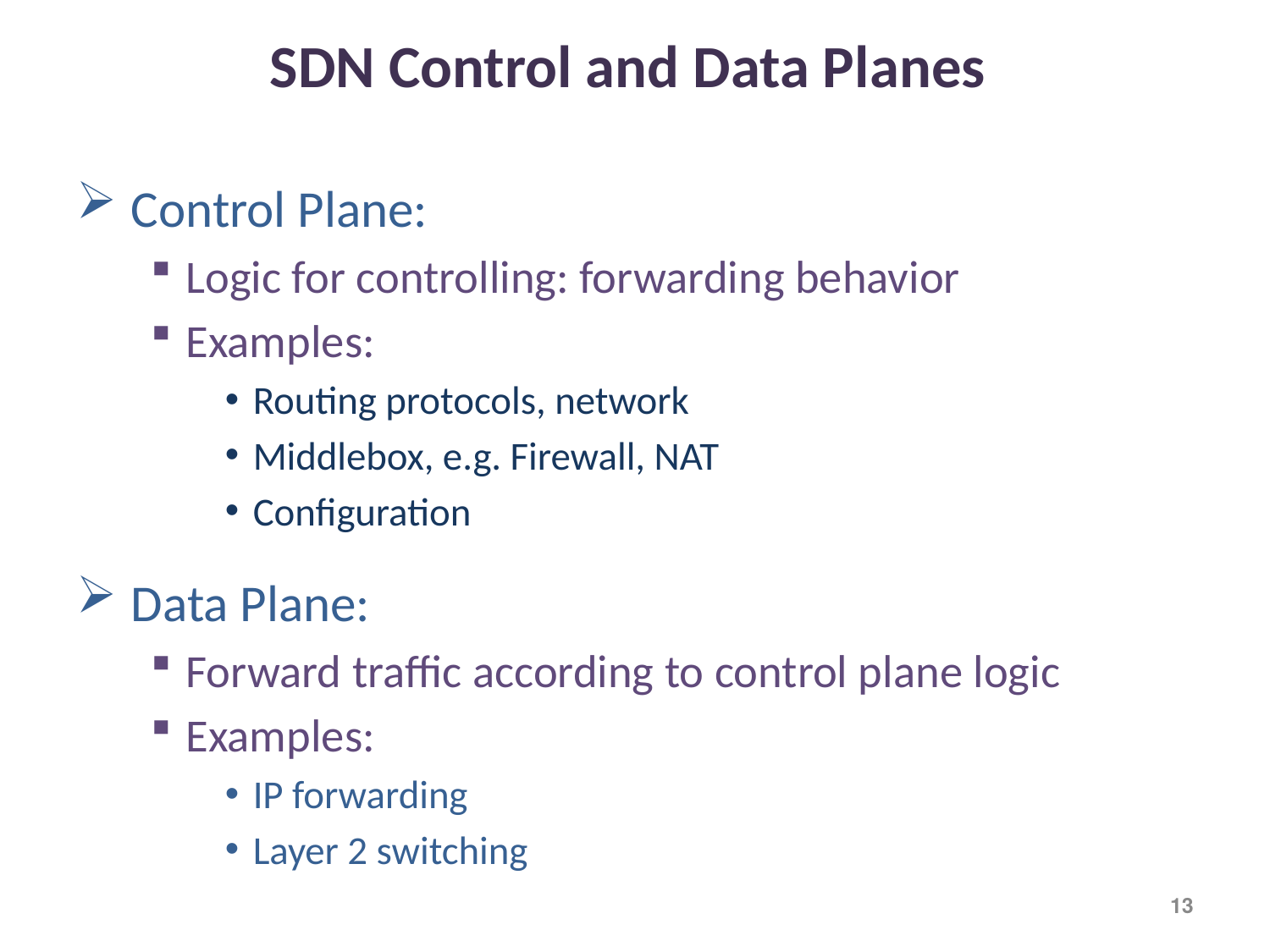

# SDN Control and Data Planes
Control Plane:
Logic for controlling: forwarding behavior
Examples:
Routing protocols, network
Middlebox, e.g. Firewall, NAT
Configuration

Data Plane:
Forward traffic according to control plane logic
Examples:
IP forwarding
Layer 2 switching

13